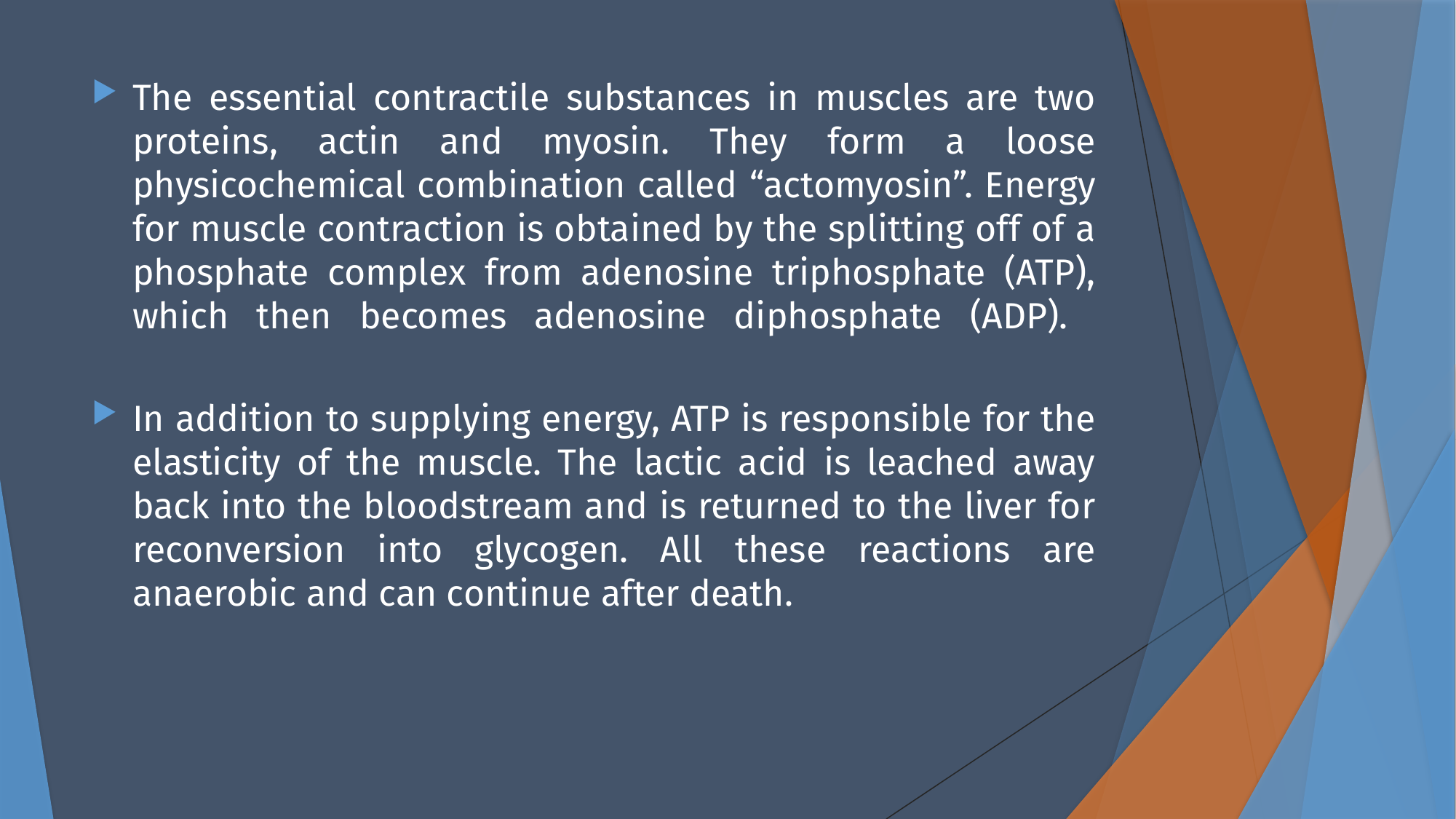

The essential contractile substances in muscles are two proteins, actin and myosin. They form a loose physicochemical combination called “actomyosin”. Energy for muscle contraction is obtained by the splitting off of a phosphate complex from adenosine triphosphate (ATP), which then becomes adenosine diphosphate (ADP).
In addition to supplying energy, ATP is responsible for the elasticity of the muscle. The lactic acid is leached away back into the bloodstream and is returned to the liver for reconversion into glycogen. All these reactions are anaerobic and can continue after death.